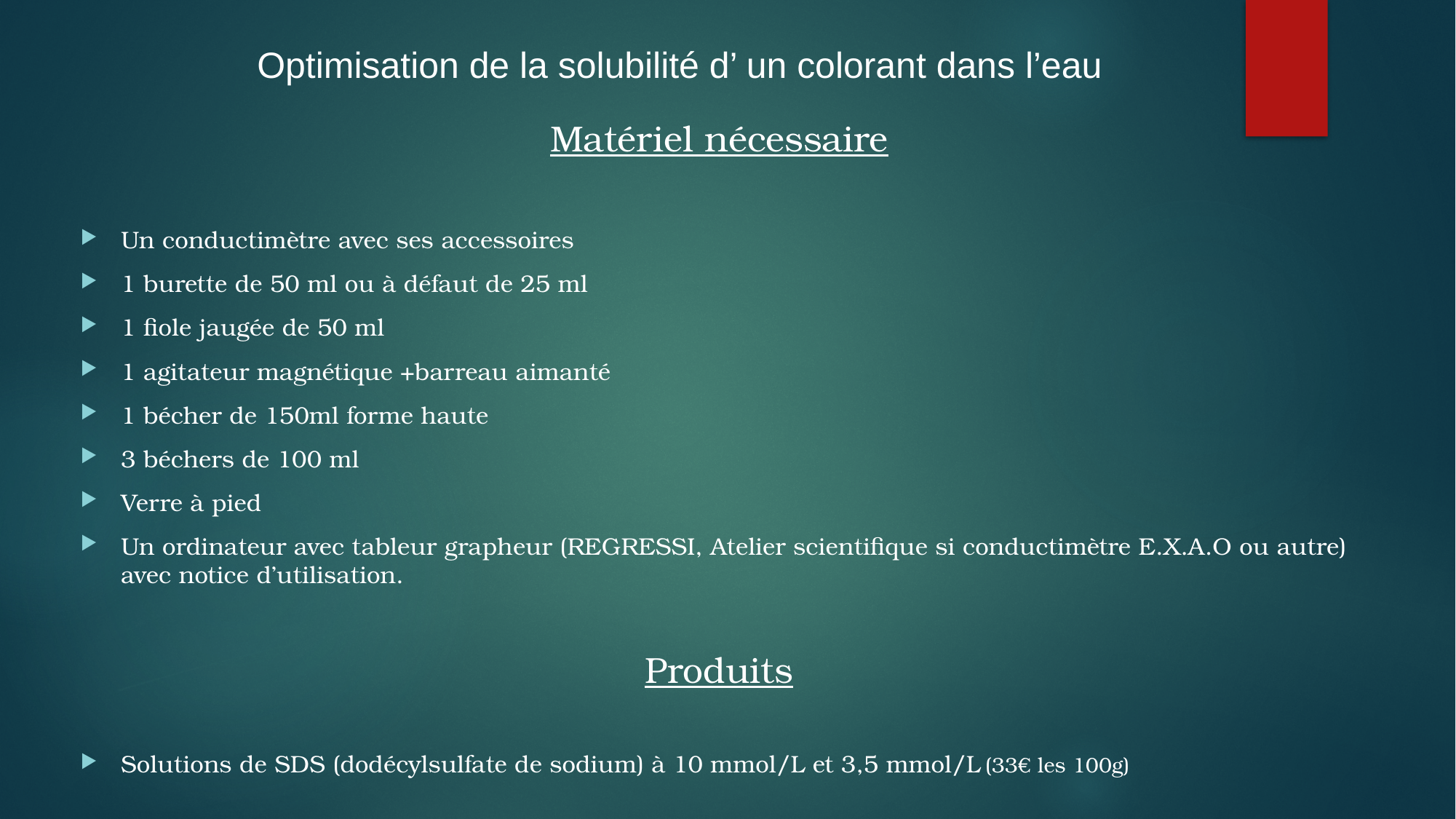

# Optimisation de la solubilité d’ un colorant dans l’eau
Matériel nécessaire

Un conductimètre avec ses accessoires
1 burette de 50 ml ou à défaut de 25 ml
1 fiole jaugée de 50 ml
1 agitateur magnétique +barreau aimanté
1 bécher de 150ml forme haute
3 béchers de 100 ml
Verre à pied
Un ordinateur avec tableur grapheur (REGRESSI, Atelier scientifique si conductimètre E.X.A.O ou autre) avec notice d’utilisation.

Produits

Solutions de SDS (dodécylsulfate de sodium) à 10 mmol/L et 3,5 mmol/L				(33€ les 100g)